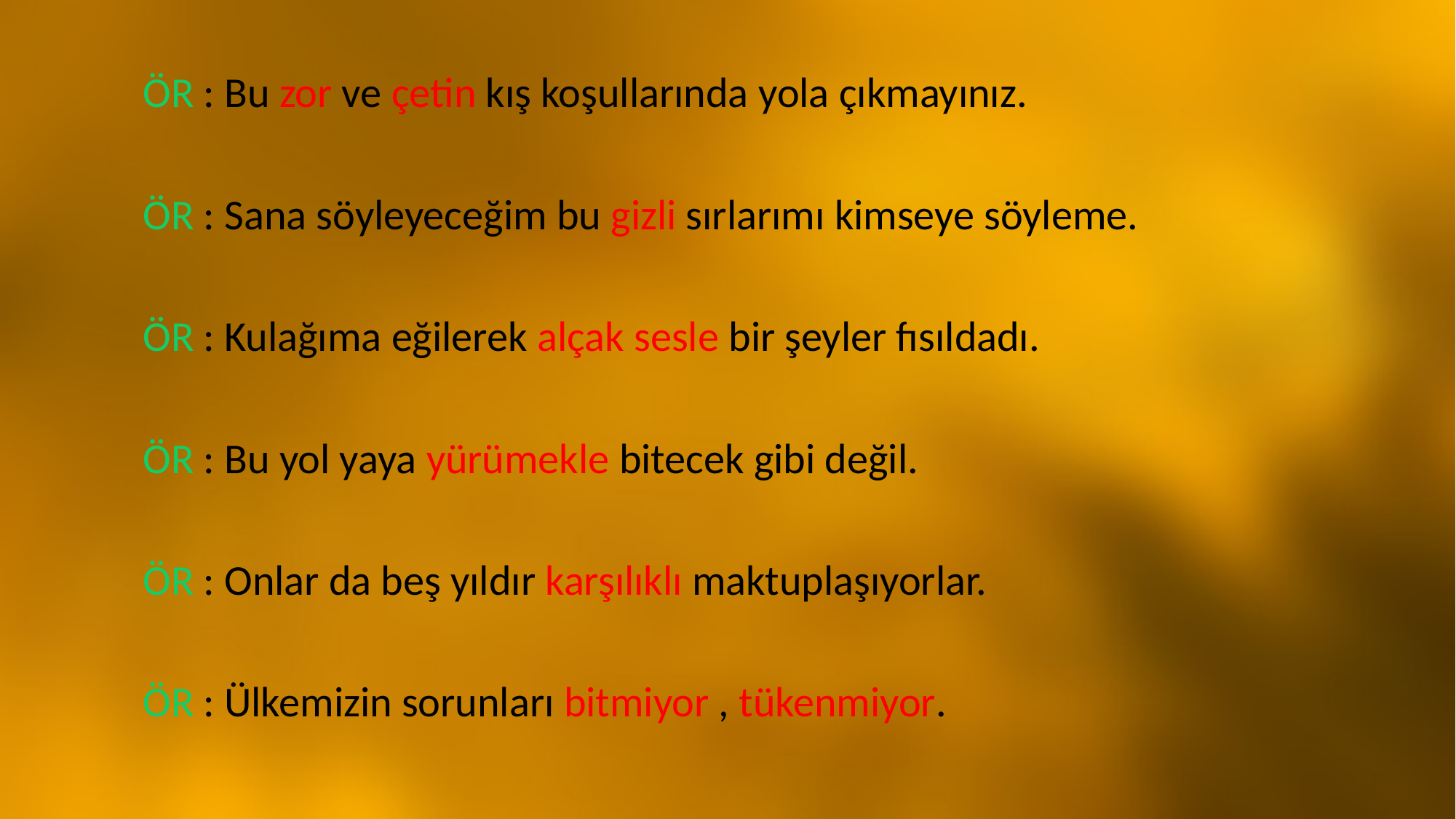

ÖR : Bu zor ve çetin kış koşullarında yola çıkmayınız.

 ÖR : Sana söyleyeceğim bu gizli sırlarımı kimseye söyleme.

 ÖR : Kulağıma eğilerek alçak sesle bir şeyler fısıldadı.

 ÖR : Bu yol yaya yürümekle bitecek gibi değil.

 ÖR : Onlar da beş yıldır karşılıklı maktuplaşıyorlar.

 ÖR : Ülkemizin sorunları bitmiyor , tükenmiyor.